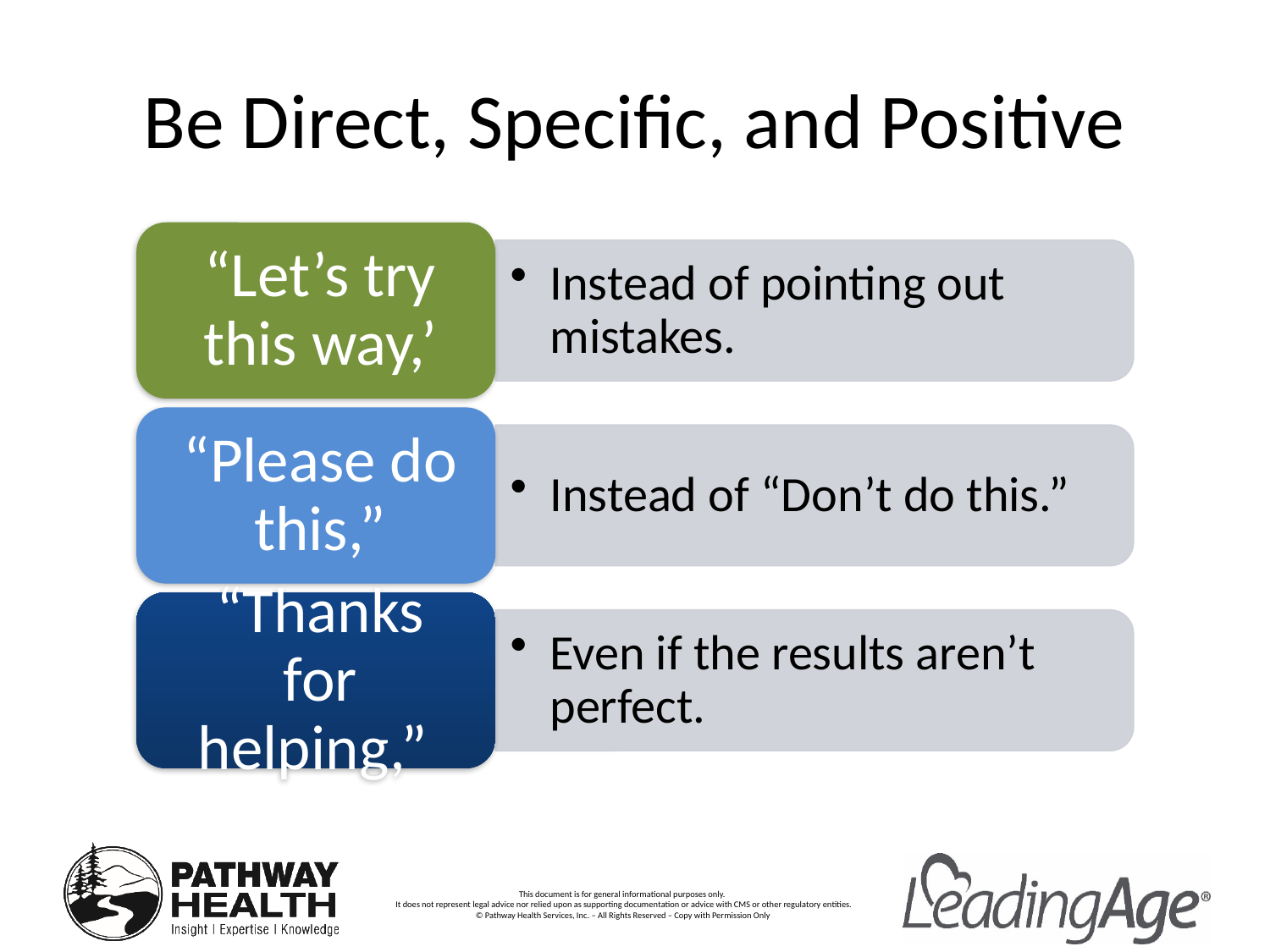

# Be Direct, Specific, and Positive
Instead of pointing out mistakes.
“Let’s try this way,’
Instead of “Don’t do this.”
“Please do this,”
Even if the results aren’t perfect.
“Thanks for helping,”